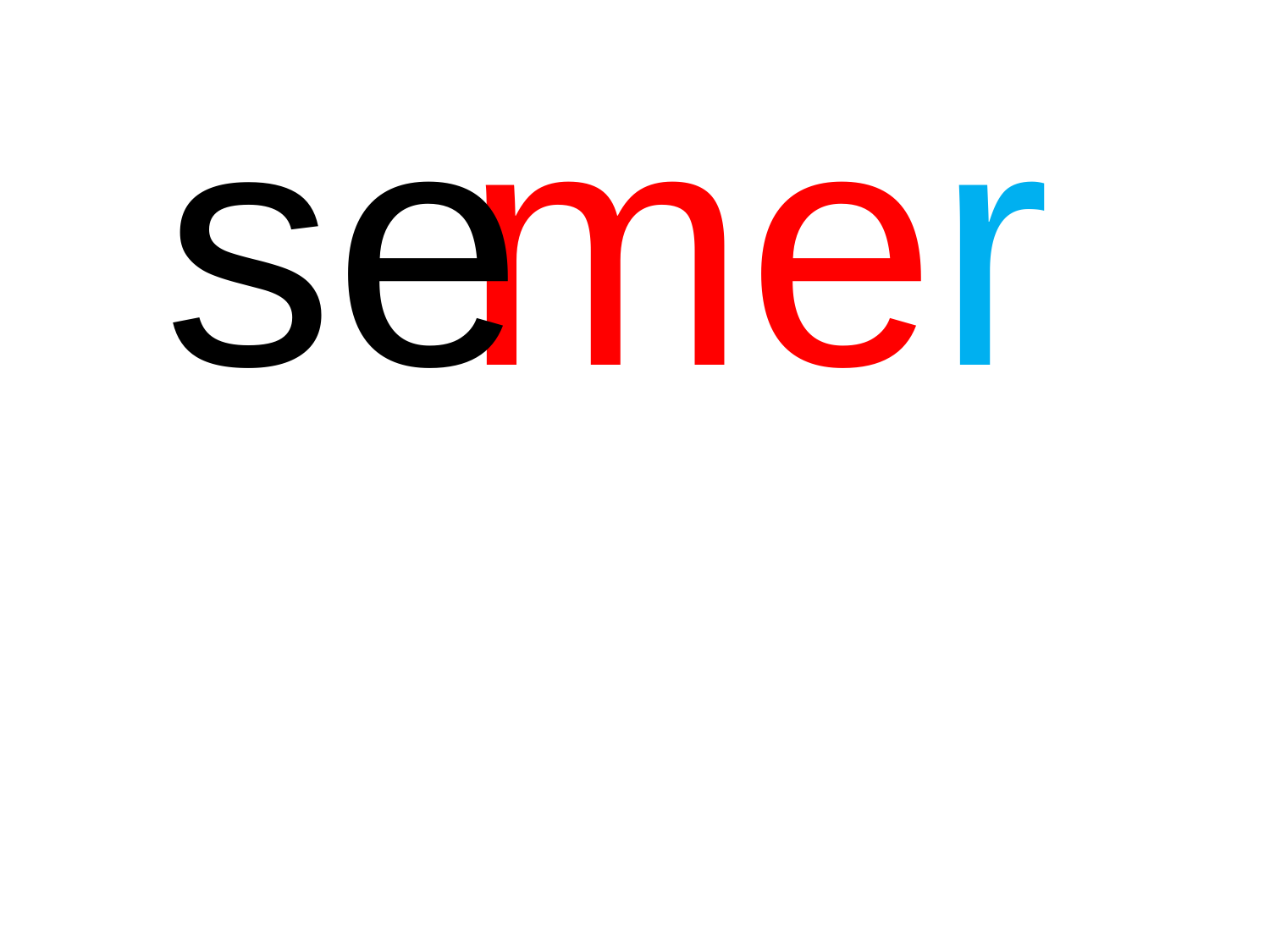

| se |
| --- |
| mer |
| --- |